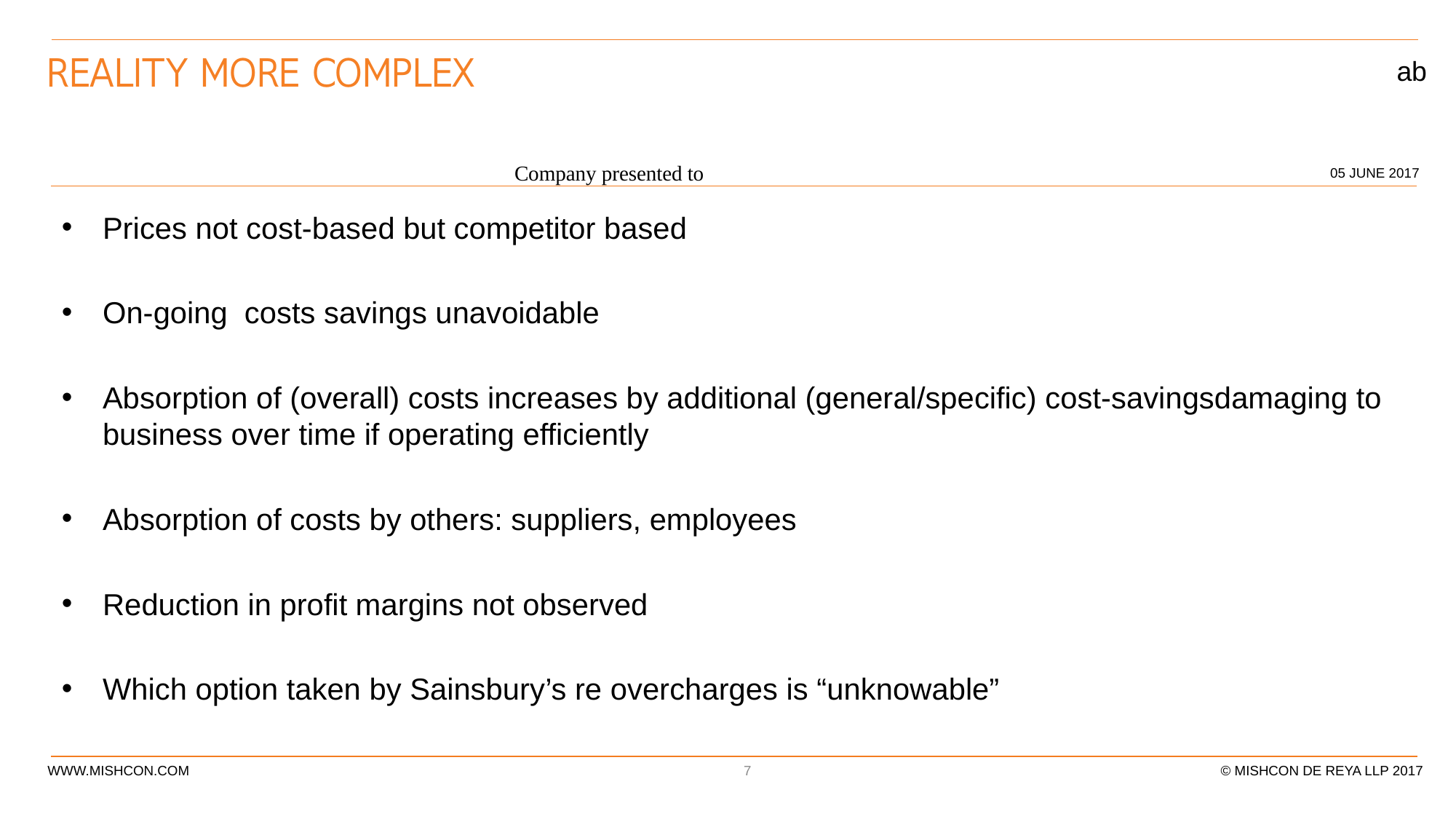

# Reality more complex
05 June 2017
Company presented to
Prices not cost-based but competitor based

On-going  costs savings unavoidable

Absorption of (overall) costs increases by additional (general/specific) cost-savingsdamaging to business over time if operating efficiently

Absorption of costs by others: suppliers, employees

Reduction in profit margins not observed

Which option taken by Sainsbury’s re overcharges is “unknowable”

7